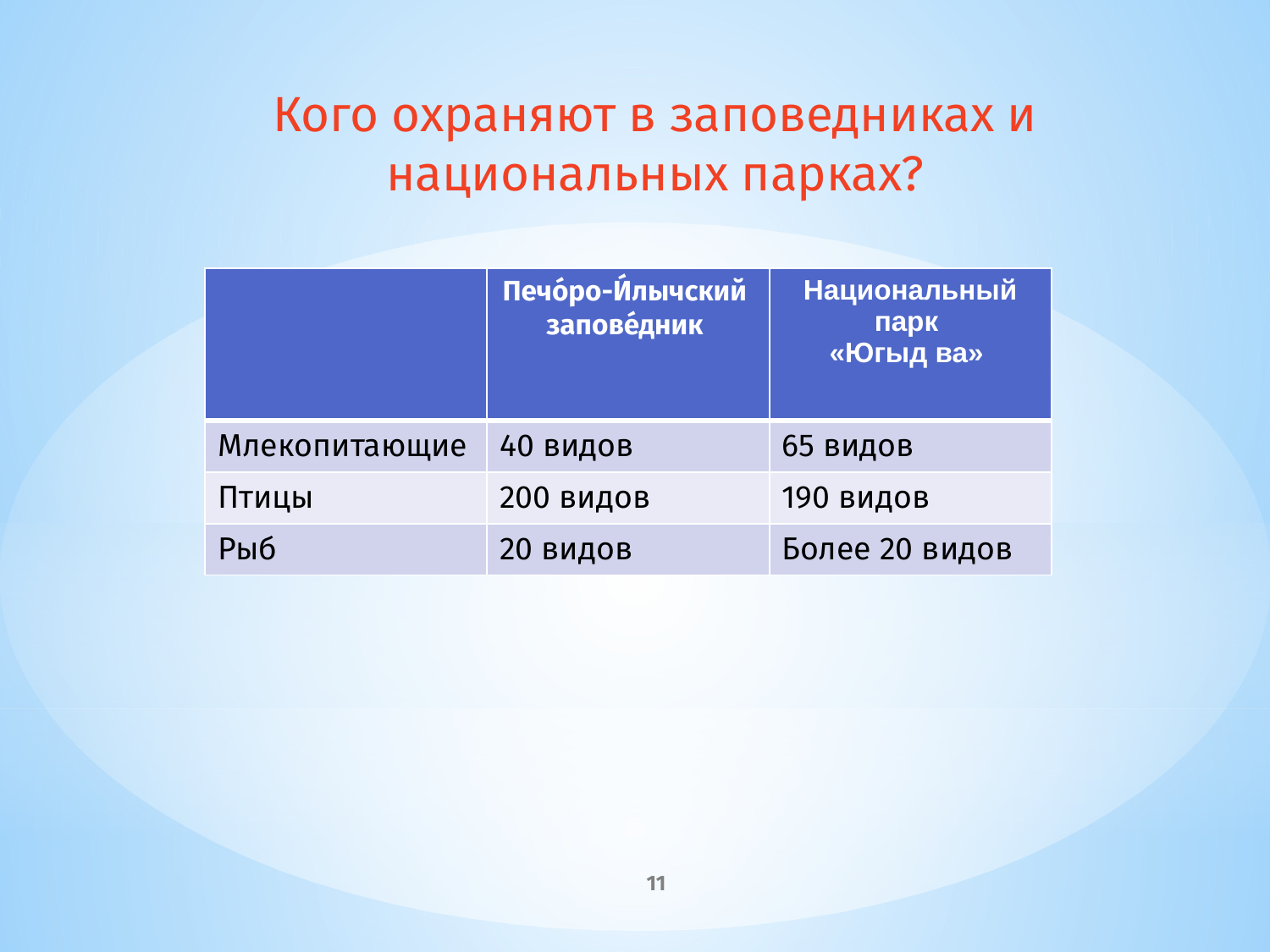

Кого охраняют в заповедниках и национальных парках?

|  | Печо́ро-И́лычский запове́дник | Национальный парк  «Югыд ва» |
| --- | --- | --- |
| Млекопитающие | 40 видов | 65 видов |
| Птицы | 200 видов | 190 видов |
| Рыб | 20 видов | Более 20 видов |
11